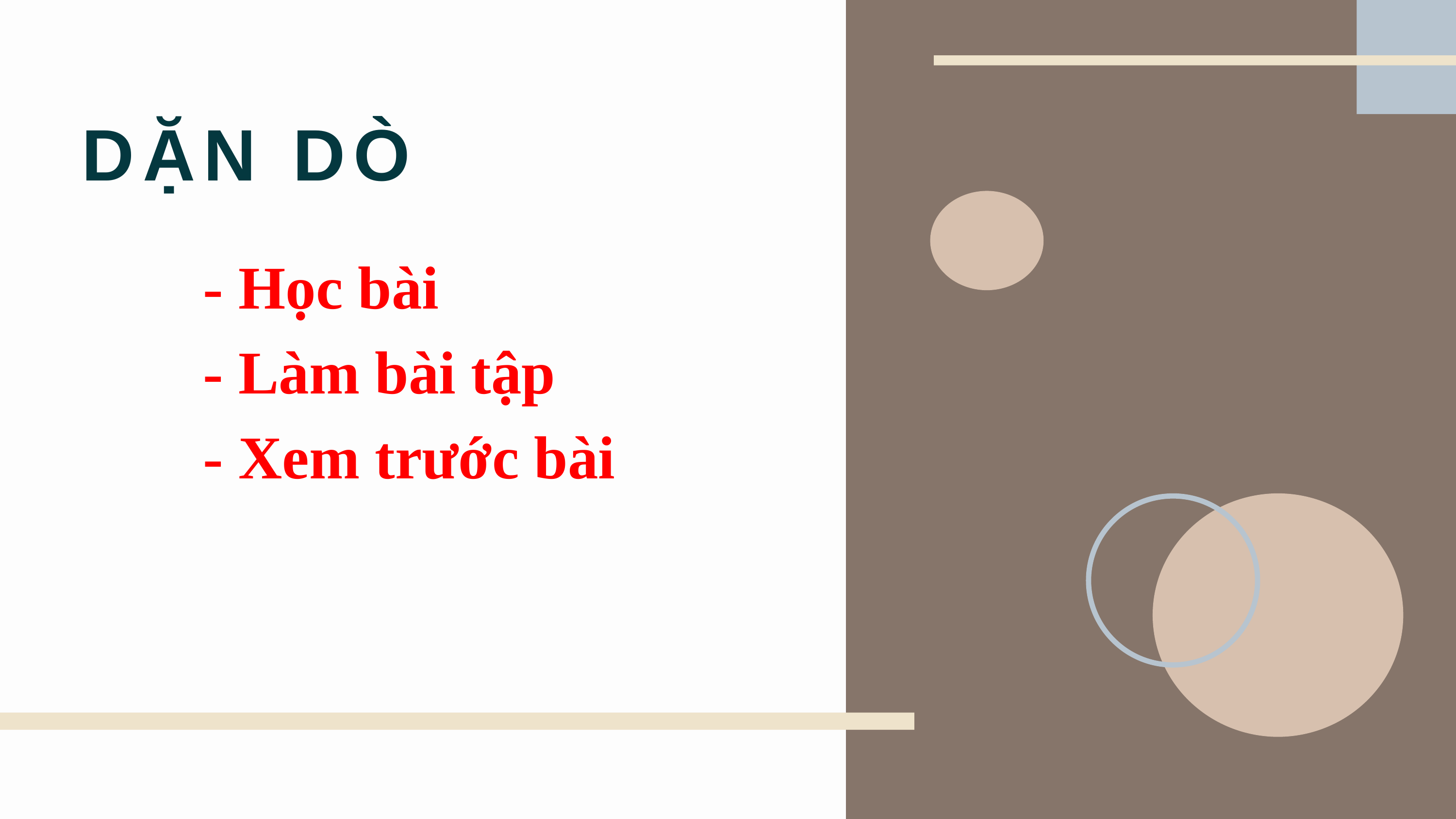

DẶN DÒ

- Học bài
- Làm bài tập
- Xem trước bài